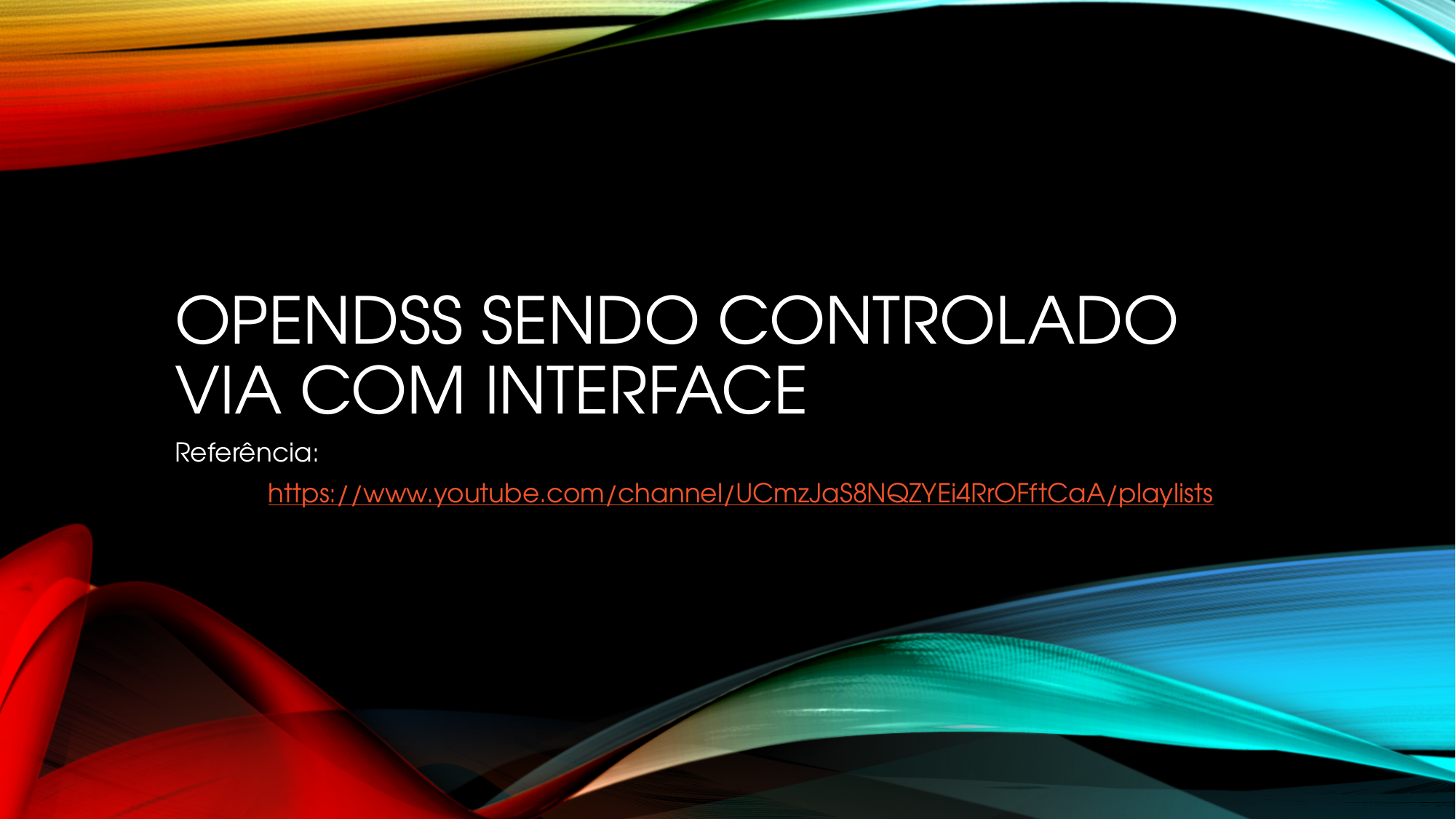

# OpenDSS sendo controlado via COM interface
Referência:
	https://www.youtube.com/channel/UCmzJaS8NQZYEi4RrOFftCaA/playlists